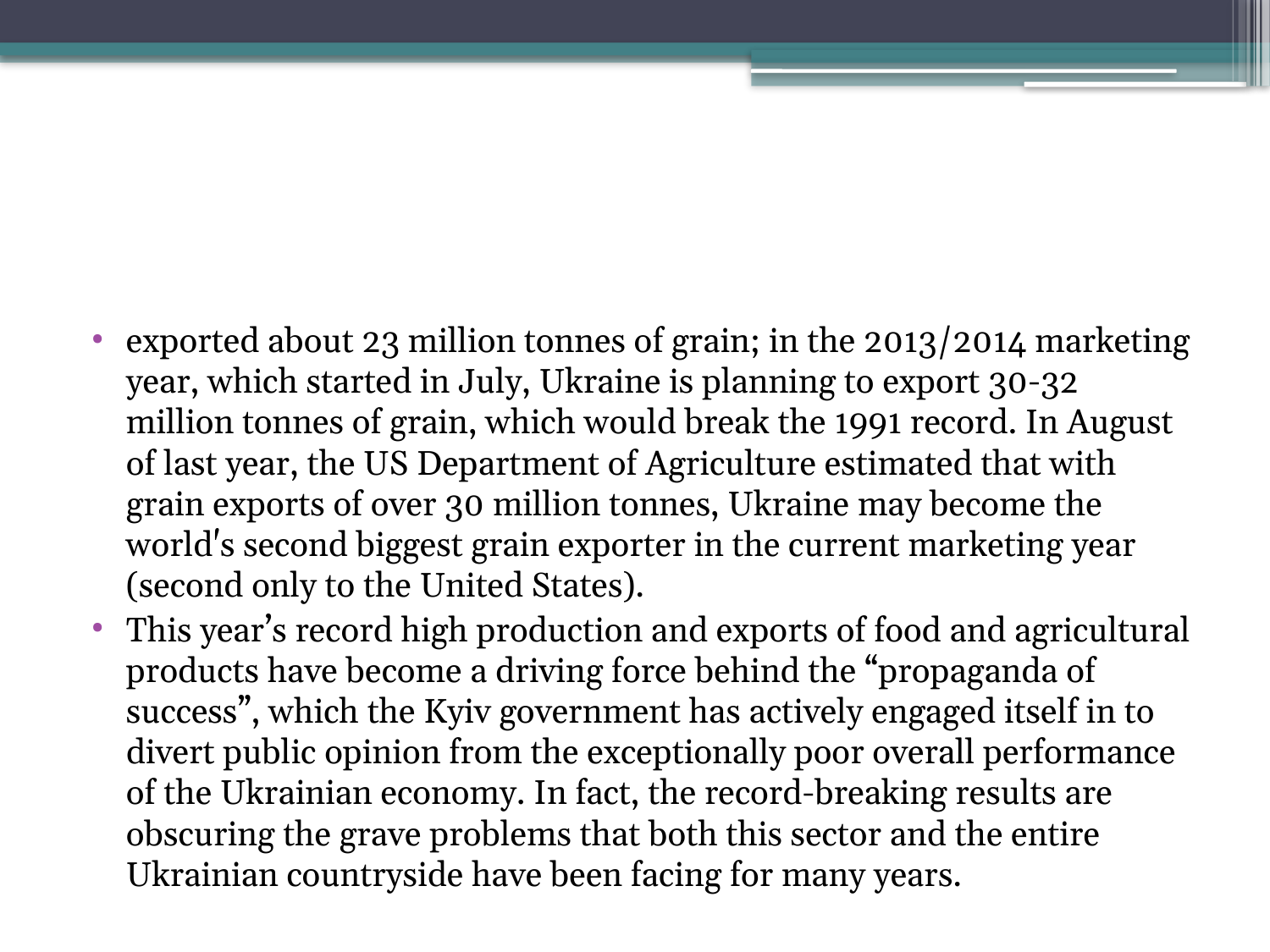

#
exported about 23 million tonnes of grain; in the 2013/2014 marketing year, which started in July, Ukraine is planning to export 30-32 million tonnes of grain, which would break the 1991 record. In August of last year, the US Department of Agriculture estimated that with grain exports of over 30 million tonnes, Ukraine may become the world's second biggest grain exporter in the current marketing year (second only to the United States).
This year’s record high production and exports of food and agricultural products have become a driving force behind the “propaganda of success”, which the Kyiv government has actively engaged itself in to divert public opinion from the exceptionally poor overall performance of the Ukrainian economy. In fact, the record-breaking results are obscuring the grave problems that both this sector and the entire Ukrainian countryside have been facing for many years.